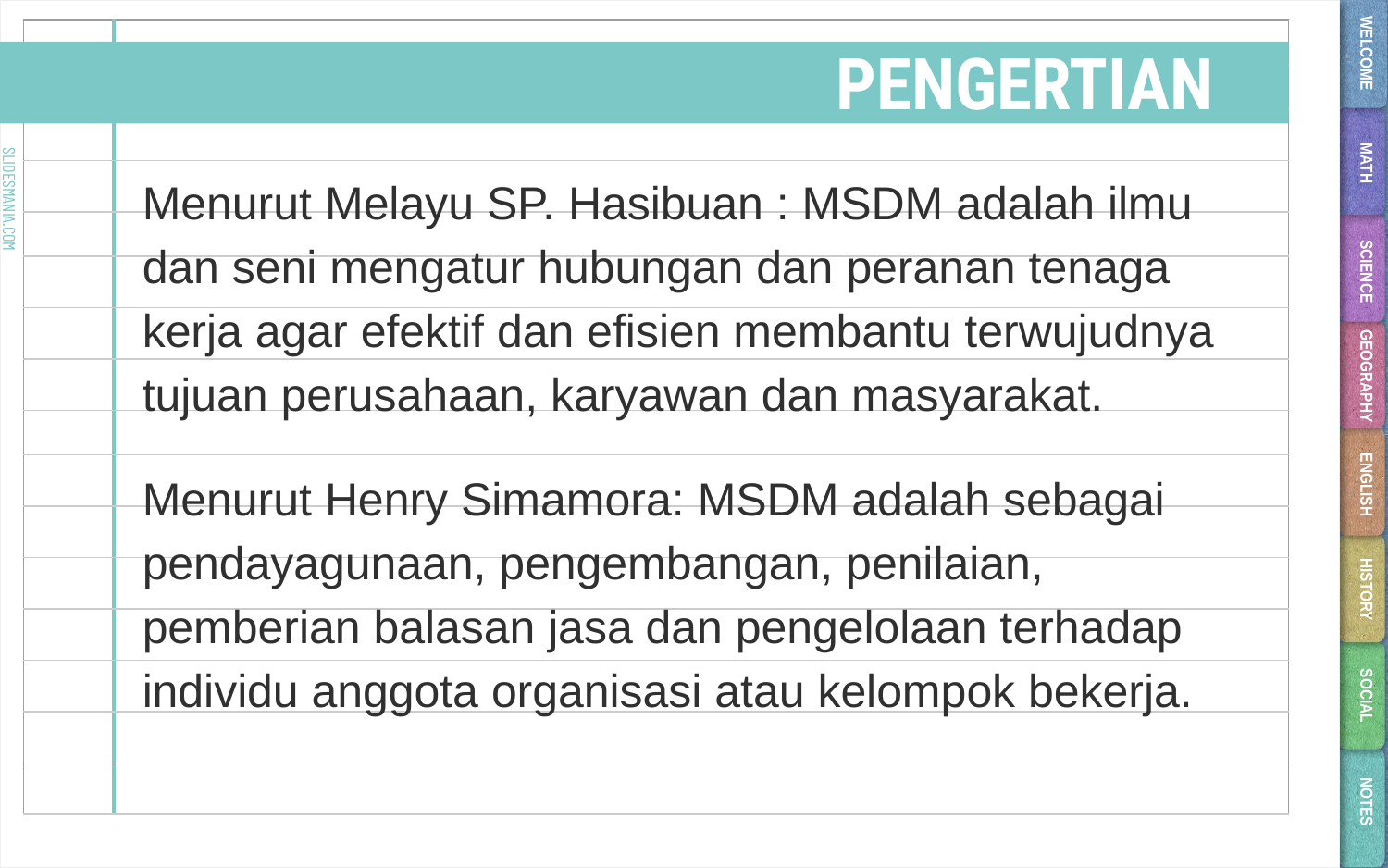

WELCOME
# PENGERTIAN
MATH
Menurut Melayu SP. Hasibuan : MSDM adalah ilmu dan seni mengatur hubungan dan peranan tenaga kerja agar efektif dan efisien membantu terwujudnya tujuan perusahaan, karyawan dan masyarakat.
Menurut Henry Simamora: MSDM adalah sebagai pendayagunaan, pengembangan, penilaian, pemberian balasan jasa dan pengelolaan terhadap individu anggota organisasi atau kelompok bekerja.

SCIENCE
GEOGRAPHY
ENGLISH
HISTORY
SOCIAL
NOTES